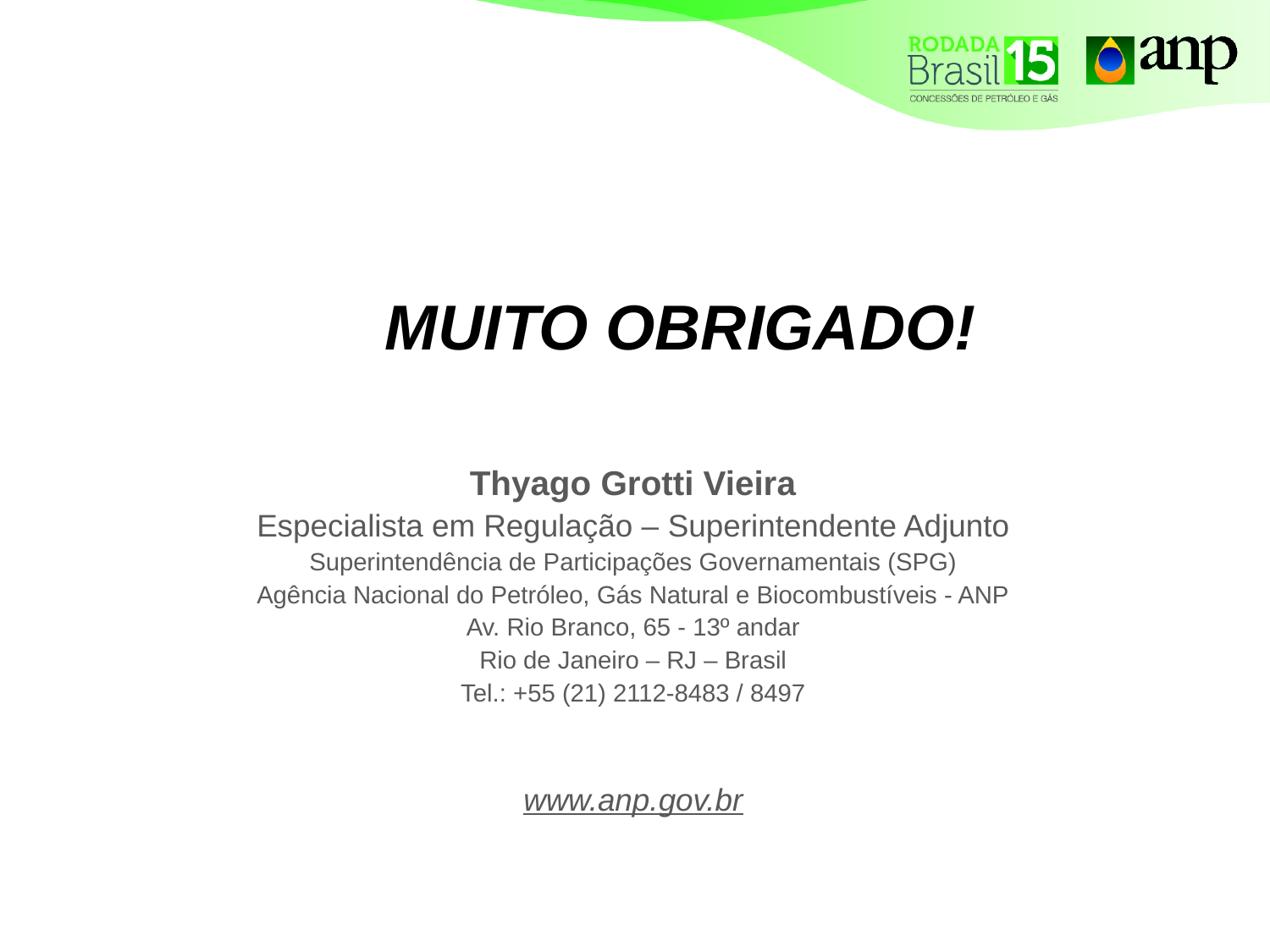

MUITO OBRIGADO!
Thyago Grotti Vieira
Especialista em Regulação – Superintendente Adjunto
Superintendência de Participações Governamentais (SPG)
Agência Nacional do Petróleo, Gás Natural e Biocombustíveis - ANP
Av. Rio Branco, 65 - 13º andar
Rio de Janeiro – RJ – Brasil
Tel.: +55 (21) 2112-8483 / 8497
www.anp.gov.br